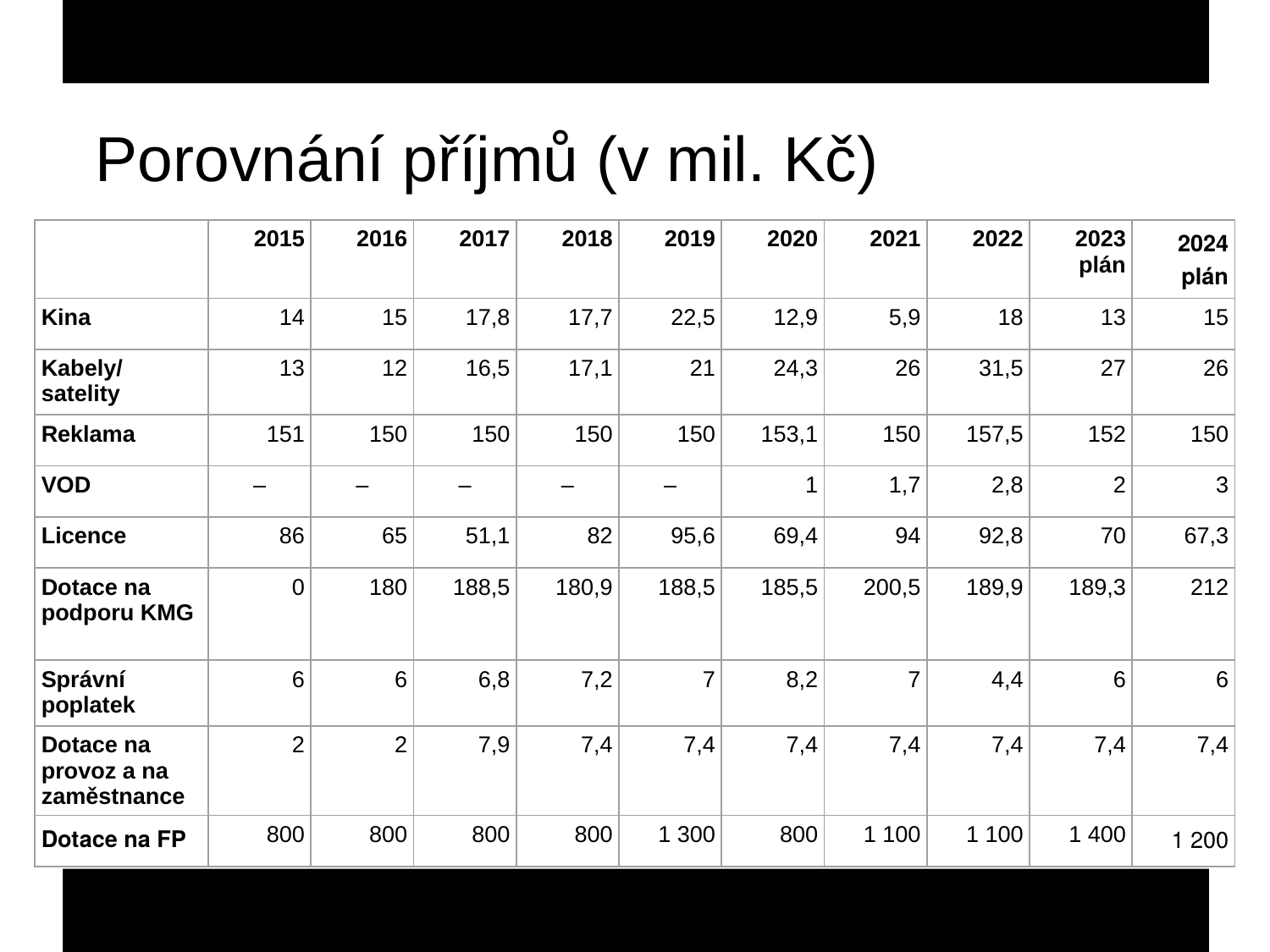

Porovnání příjmů (v mil. Kč)
|  | 2015 | 2016 | 2017 | 2018 | 2019 | 2020 | 2021 | 2022 | 2023 plán | 2024 plán |
| --- | --- | --- | --- | --- | --- | --- | --- | --- | --- | --- |
| Kina | 14 | 15 | 17,8 | 17,7 | 22,5 | 12,9 | 5,9 | 18 | 13 | 15 |
| Kabely/ satelity | 13 | 12 | 16,5 | 17,1 | 21 | 24,3 | 26 | 31,5 | 27 | 26 |
| Reklama | 151 | 150 | 150 | 150 | 150 | 153,1 | 150 | 157,5 | 152 | 150 |
| VOD | – | – | – | – | – | 1 | 1,7 | 2,8 | 2 | 3 |
| Licence | 86 | 65 | 51,1 | 82 | 95,6 | 69,4 | 94 | 92,8 | 70 | 67,3 |
| Dotace na podporu KMG | 0 | 180 | 188,5 | 180,9 | 188,5 | 185,5 | 200,5 | 189,9 | 189,3 | 212 |
| Správní poplatek | 6 | 6 | 6,8 | 7,2 | 7 | 8,2 | 7 | 4,4 | 6 | 6 |
| Dotace na provoz a na zaměstnance | 2 | 2 | 7,9 | 7,4 | 7,4 | 7,4 | 7,4 | 7,4 | 7,4 | 7,4 |
| Dotace na FP | 800 | 800 | 800 | 800 | 1 300 | 800 | 1 100 | 1 100 | 1 400 | 1 200 |